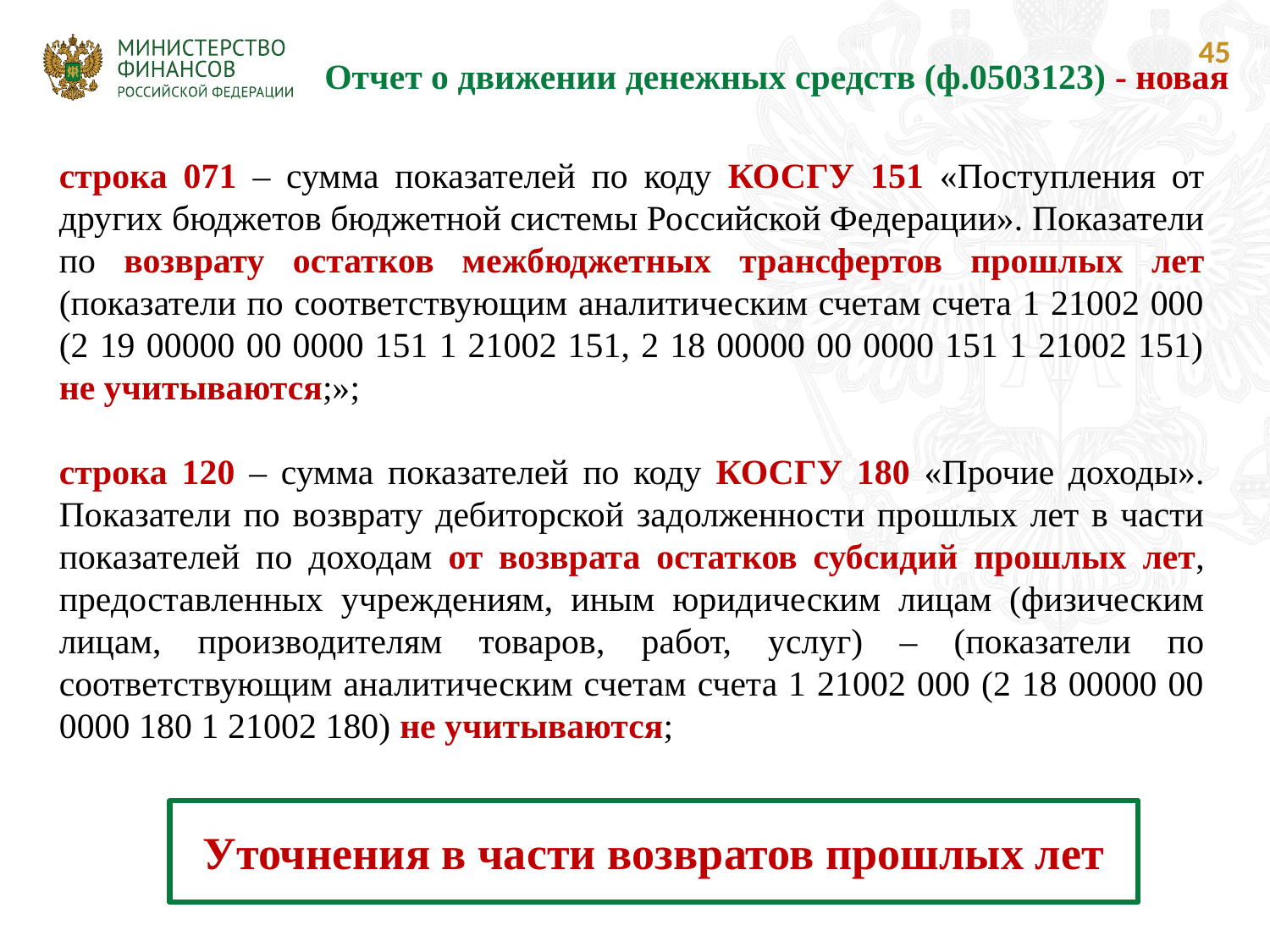

45
Отчет о движении денежных средств (ф.0503123) - новая
строка 071 – сумма показателей по коду КОСГУ 151 «Поступления от других бюджетов бюджетной системы Российской Федерации». Показатели по возврату остатков межбюджетных трансфертов прошлых лет (показатели по соответствующим аналитическим счетам счета 1 21002 000 (2 19 00000 00 0000 151 1 21002 151, 2 18 00000 00 0000 151 1 21002 151) не учитываются;»;

строка 120 – сумма показателей по коду КОСГУ 180 «Прочие доходы». Показатели по возврату дебиторской задолженности прошлых лет в части показателей по доходам от возврата остатков субсидий прошлых лет, предоставленных учреждениям, иным юридическим лицам (физическим лицам, производителям товаров, работ, услуг) – (показатели по соответствующим аналитическим счетам счета 1 21002 000 (2 18 00000 00 0000 180 1 21002 180) не учитываются;
Уточнения в части возвратов прошлых лет